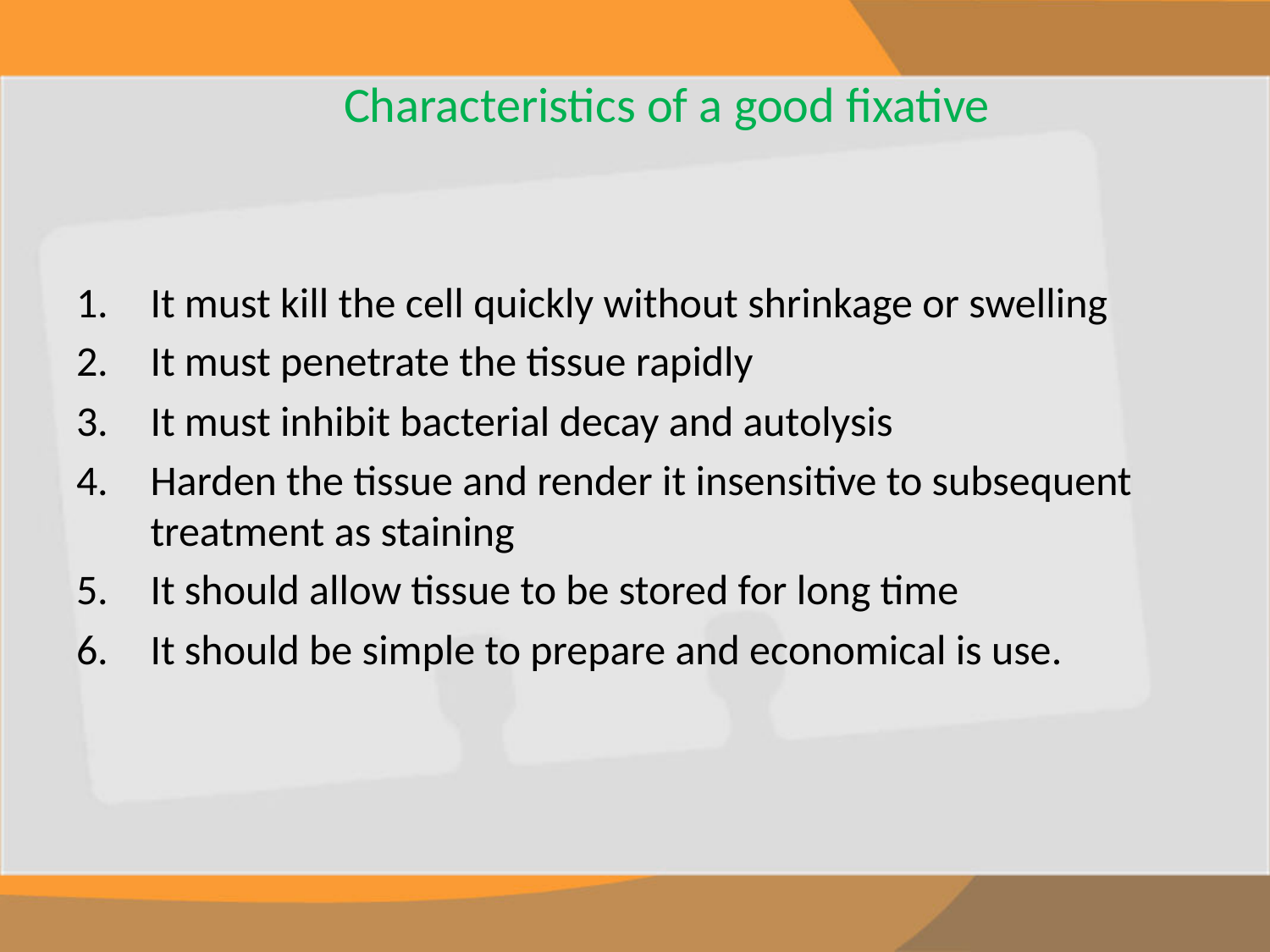

# Characteristics of a good fixative

It must kill the cell quickly without shrinkage or swelling
It must penetrate the tissue rapidly
It must inhibit bacterial decay and autolysis
Harden the tissue and render it insensitive to subsequent treatment as staining
It should allow tissue to be stored for long time
It should be simple to prepare and economical is use.